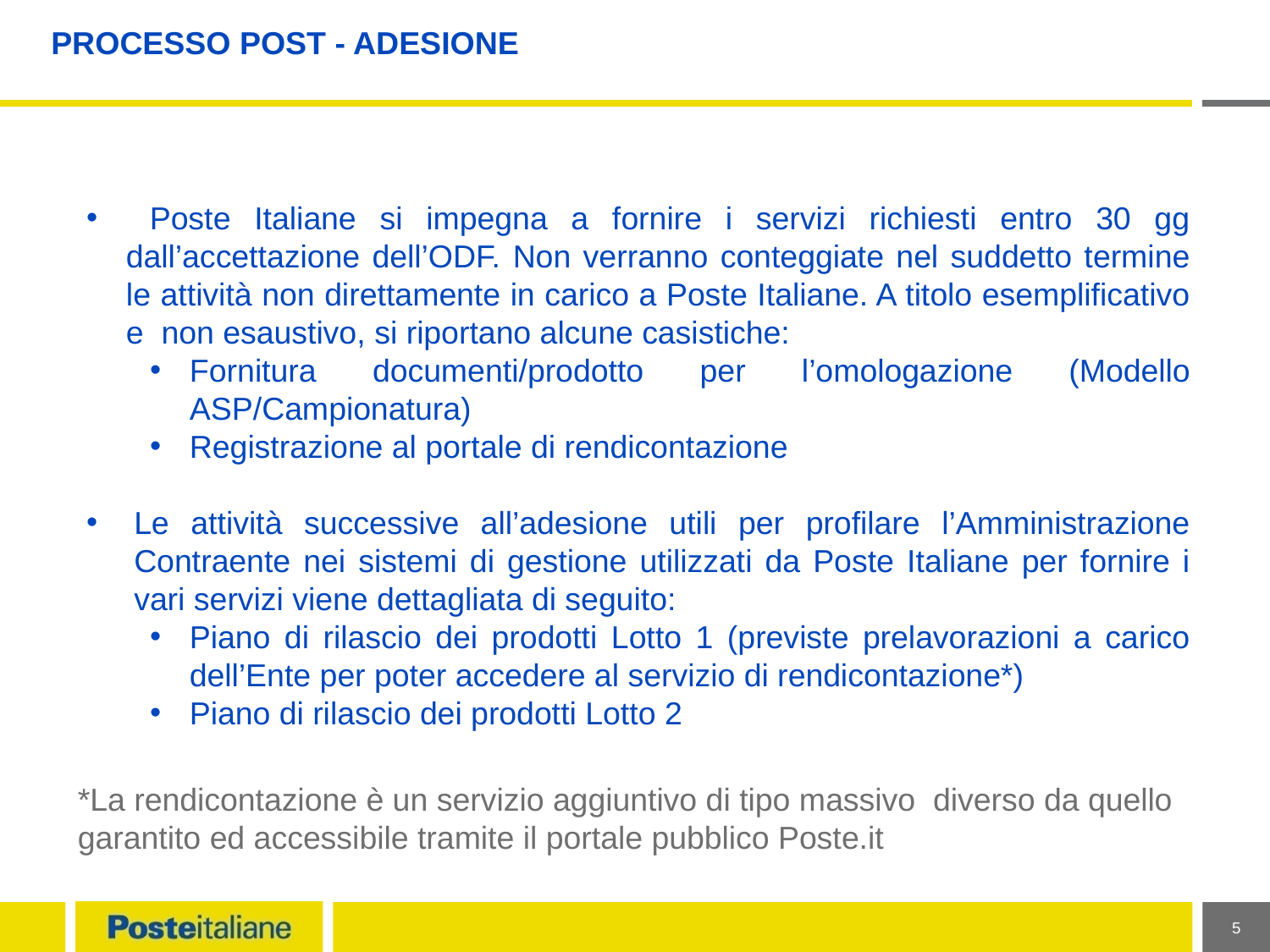

# PROCESSO POST - ADESIONE
 Poste Italiane si impegna a fornire i servizi richiesti entro 30 gg dall’accettazione dell’ODF. Non verranno conteggiate nel suddetto termine le attività non direttamente in carico a Poste Italiane. A titolo esemplificativo e  non esaustivo, si riportano alcune casistiche:
Fornitura documenti/prodotto per l’omologazione (Modello ASP/Campionatura)
Registrazione al portale di rendicontazione

Le attività successive all’adesione utili per profilare l’Amministrazione Contraente nei sistemi di gestione utilizzati da Poste Italiane per fornire i vari servizi viene dettagliata di seguito:
Piano di rilascio dei prodotti Lotto 1 (previste prelavorazioni a carico dell’Ente per poter accedere al servizio di rendicontazione*)
Piano di rilascio dei prodotti Lotto 2

*La rendicontazione è un servizio aggiuntivo di tipo massivo  diverso da quello  garantito ed accessibile tramite il portale pubblico Poste.it
5